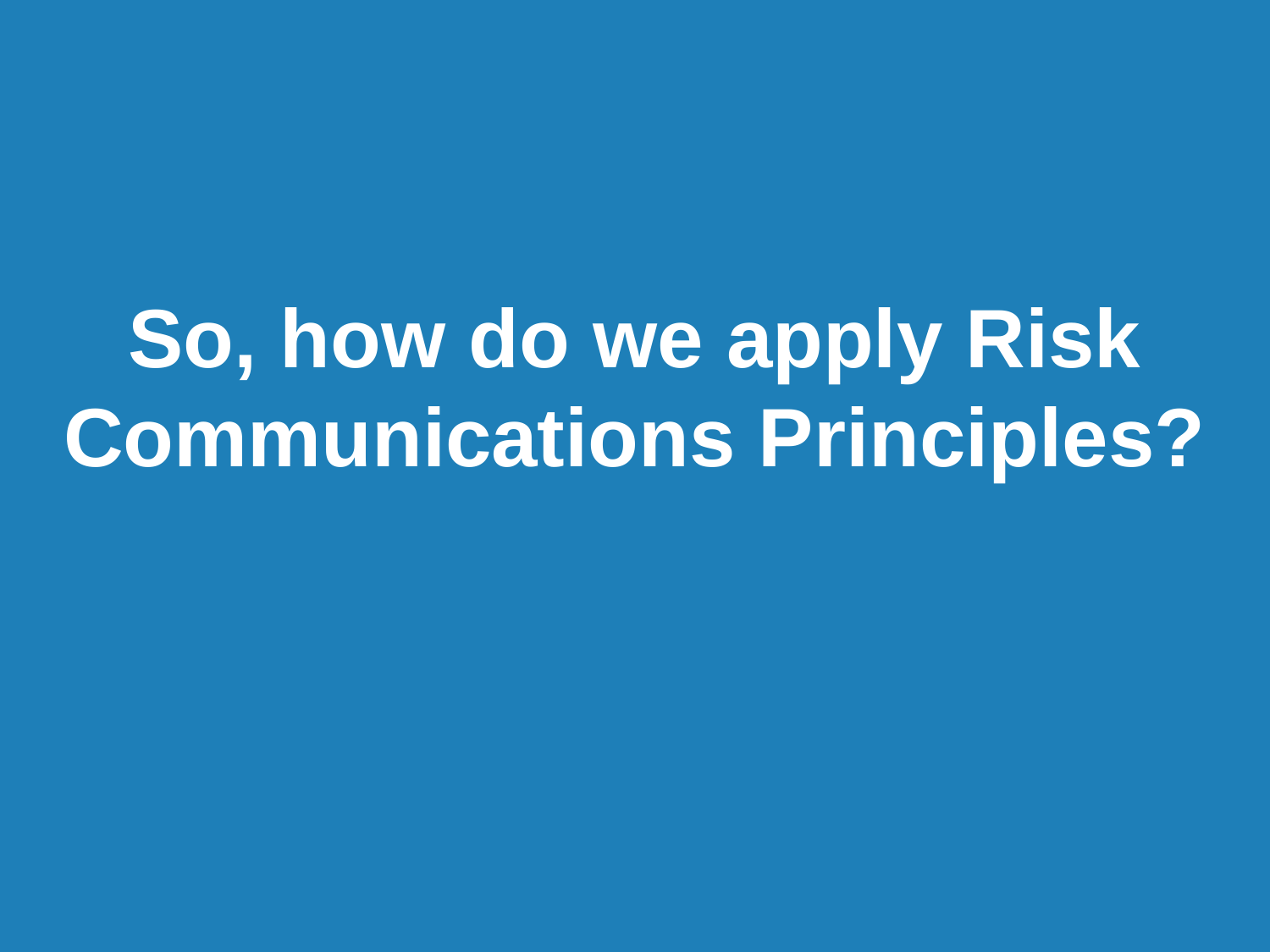

So, how do we apply Risk Communications Principles?